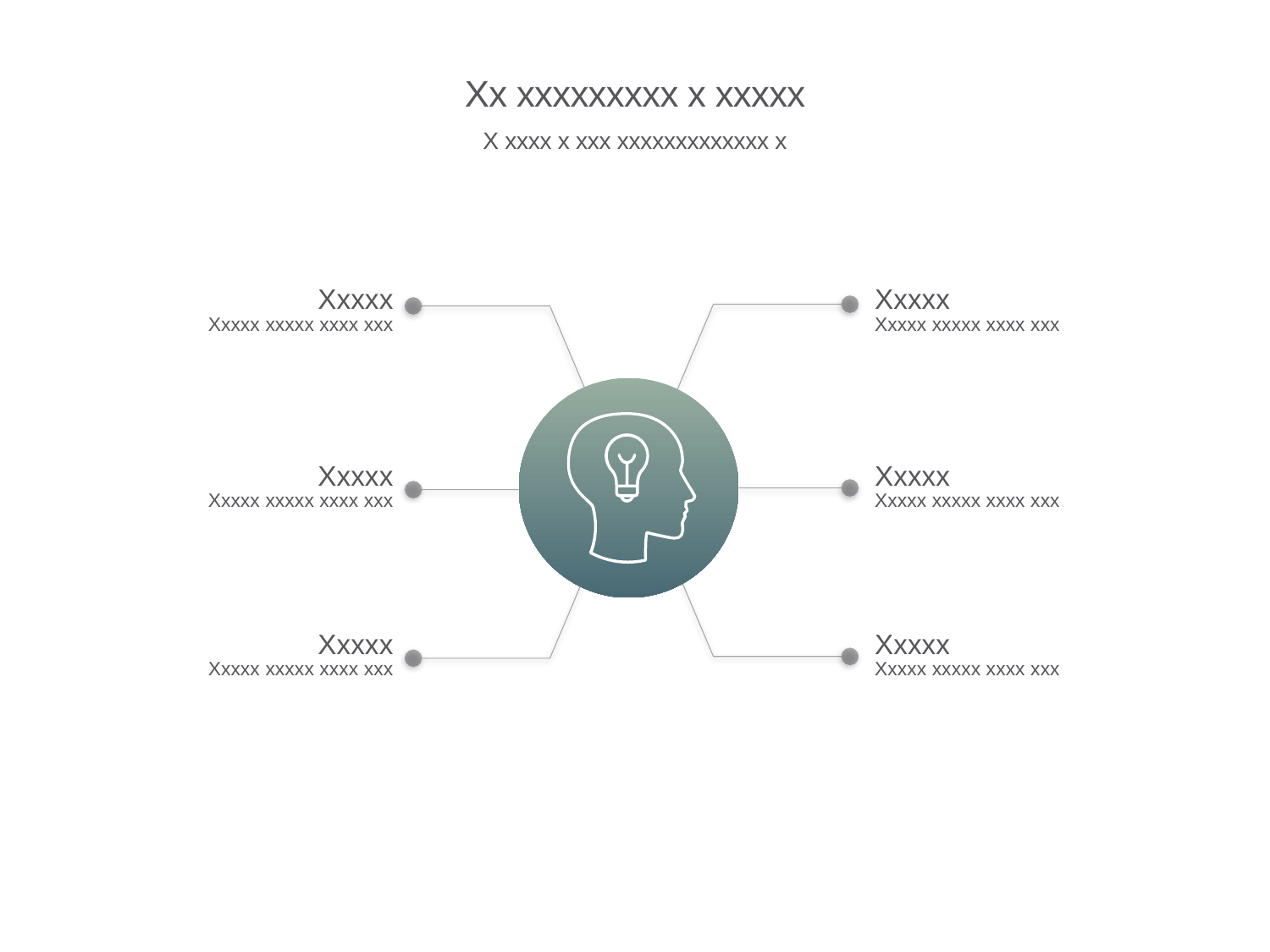

# Xx xxxxxxxxx x xxxxx
X xxxx x xxx xxxxxxxxxxxxx x
Xxxxx
Xxxxx xxxxx xxxx xxx
Xxxxx
Xxxxx xxxxx xxxx xxx

Xxxxx
Xxxxx xxxxx xxxx xxx
Xxxxx
Xxxxx xxxxx xxxx xxx

Xxxxx
Xxxxx xxxxx xxxx xxx
Xxxxx
Xxxxx xxxxx xxxx xxx